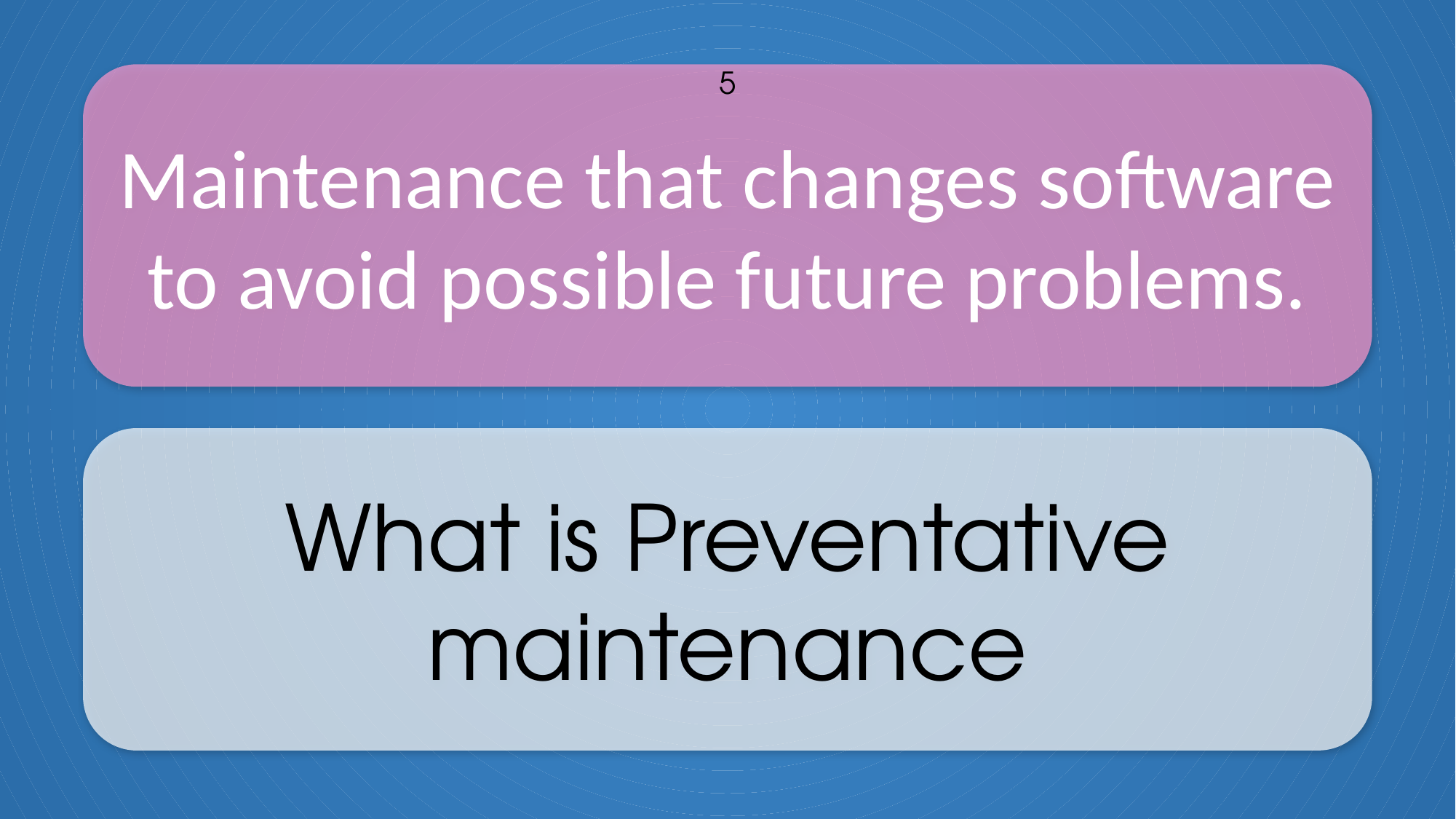

Maintenance that changes software to avoid possible future problems.
5
What is Preventative maintenance